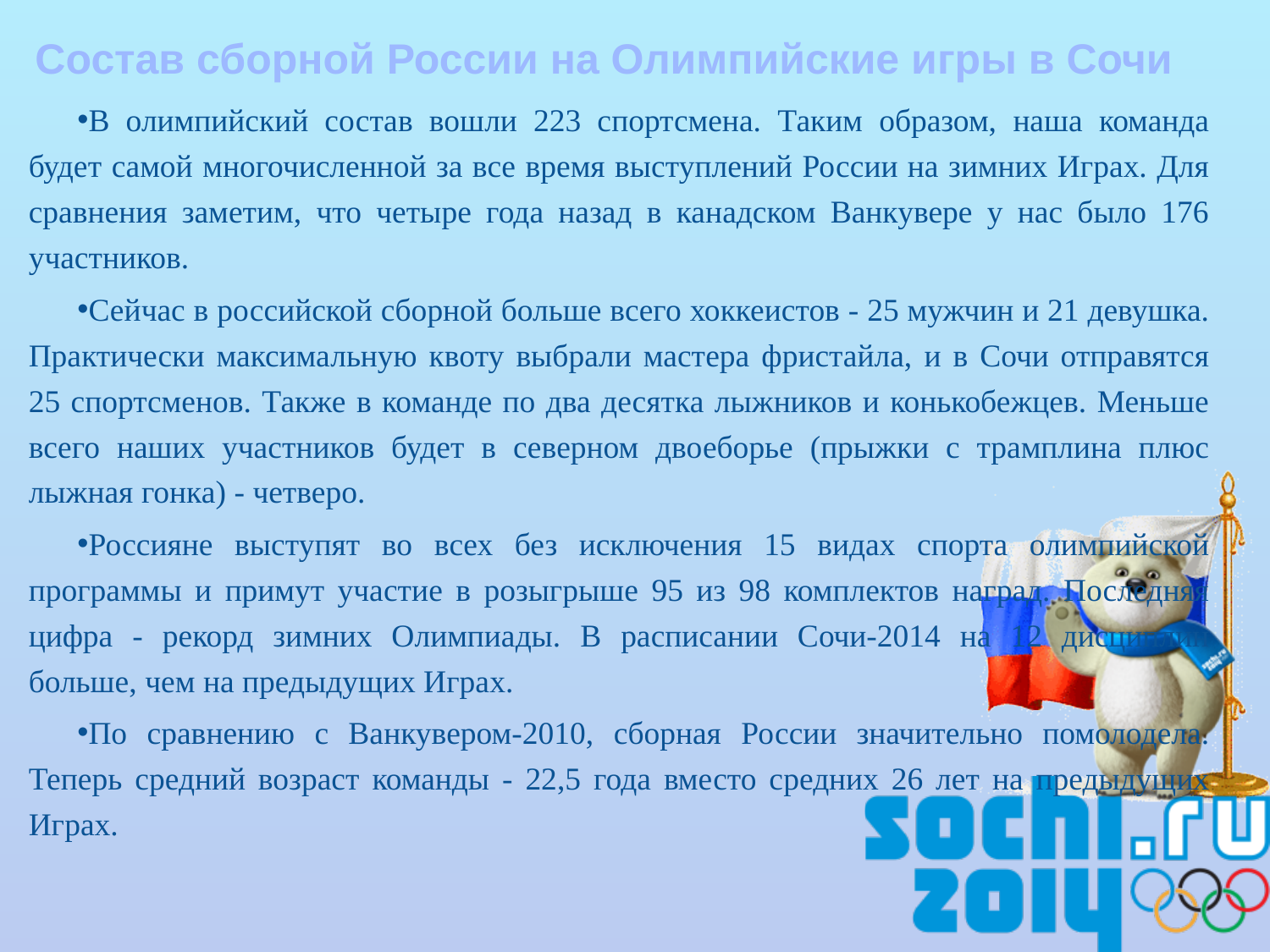

# Состав сборной России на Олимпийские игры в Сочи
В олимпийский состав вошли 223 спортсмена. Таким образом, наша команда будет самой многочисленной за все время выступлений России на зимних Играх. Для сравнения заметим, что четыре года назад в канадском Ванкувере у нас было 176 участников.
Сейчас в российской сборной больше всего хоккеистов - 25 мужчин и 21 девушка. Практически максимальную квоту выбрали мастера фристайла, и в Сочи отправятся 25 спортсменов. Также в команде по два десятка лыжников и конькобежцев. Меньше всего наших участников будет в северном двоеборье (прыжки с трамплина плюс лыжная гонка) - четверо.
Россияне выступят во всех без исключения 15 видах спорта олимпийской программы и примут участие в розыгрыше 95 из 98 комплектов наград. Последняя цифра - рекорд зимних Олимпиады. В расписании Сочи-2014 на 12 дисциплин больше, чем на предыдущих Играх.
По сравнению с Ванкувером-2010, сборная России значительно помолодела. Теперь средний возраст команды - 22,5 года вместо средних 26 лет на предыдущих Играх.